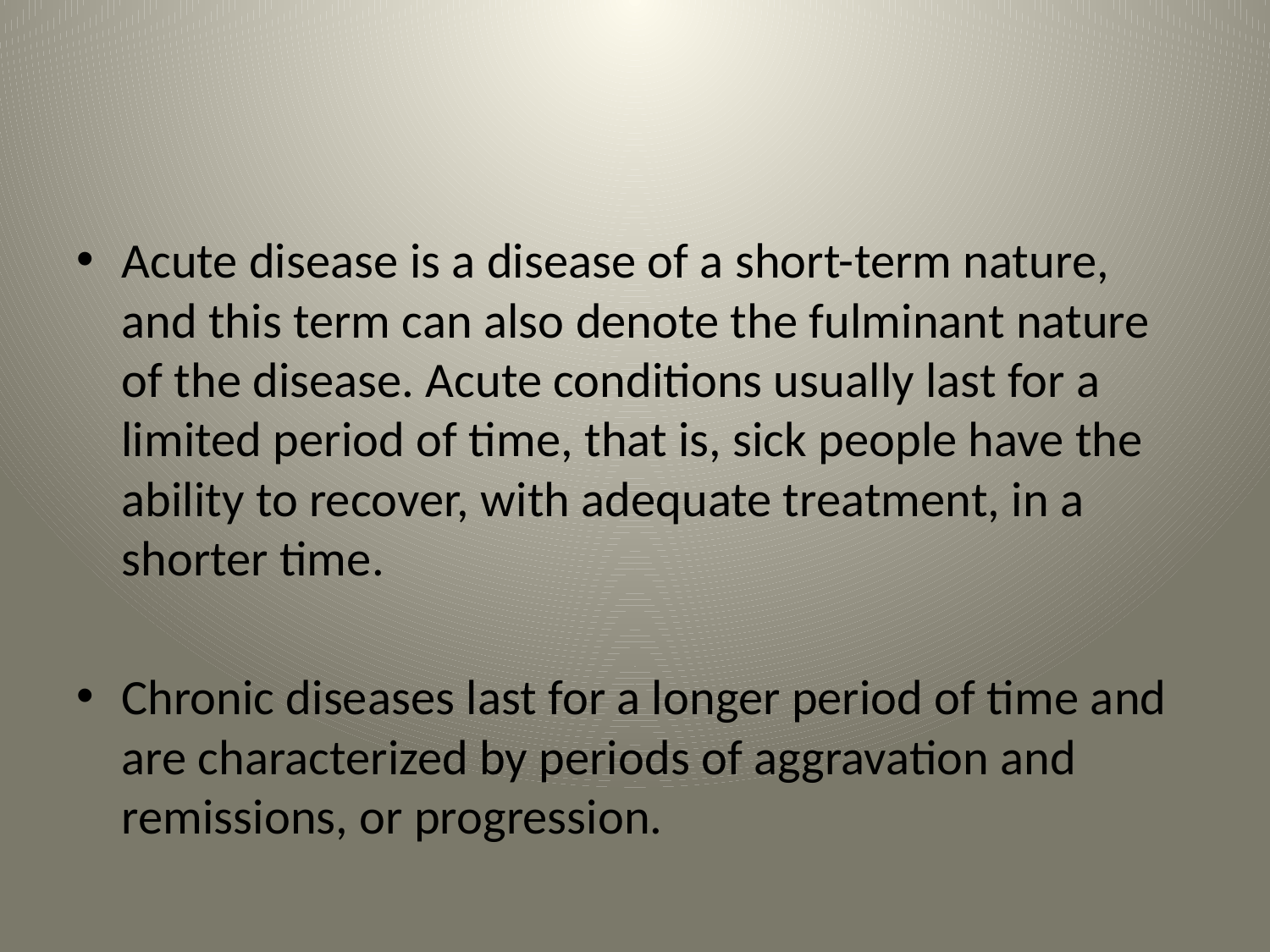

#
Acute disease is a disease of a short-term nature, and this term can also denote the fulminant nature of the disease. Acute conditions usually last for a limited period of time, that is, sick people have the ability to recover, with adequate treatment, in a shorter time.

Chronic diseases last for a longer period of time and are characterized by periods of aggravation and remissions, or progression.